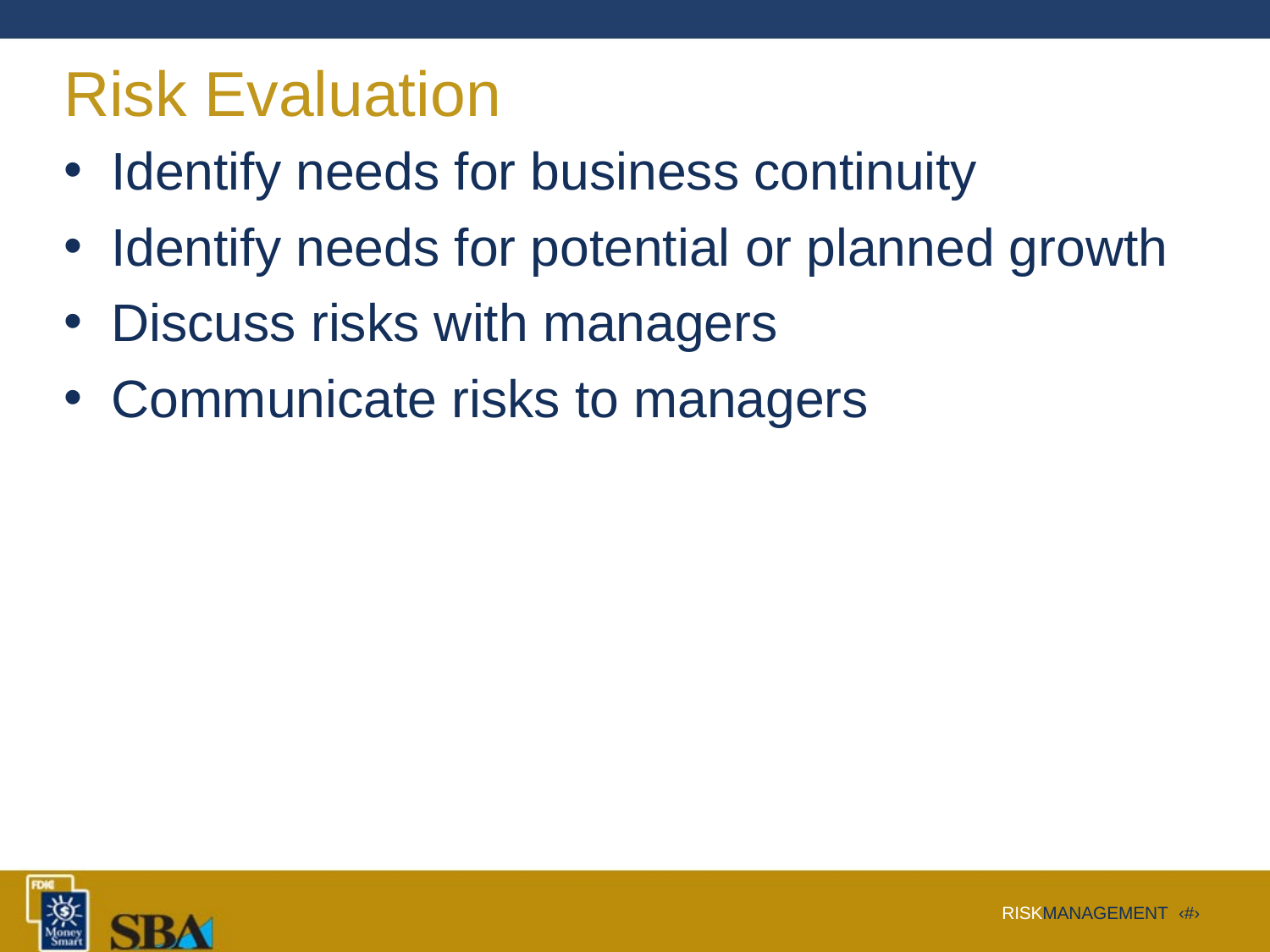

# Risk Evaluation
Identify needs for business continuity
Identify needs for potential or planned growth
Discuss risks with managers
Communicate risks to managers